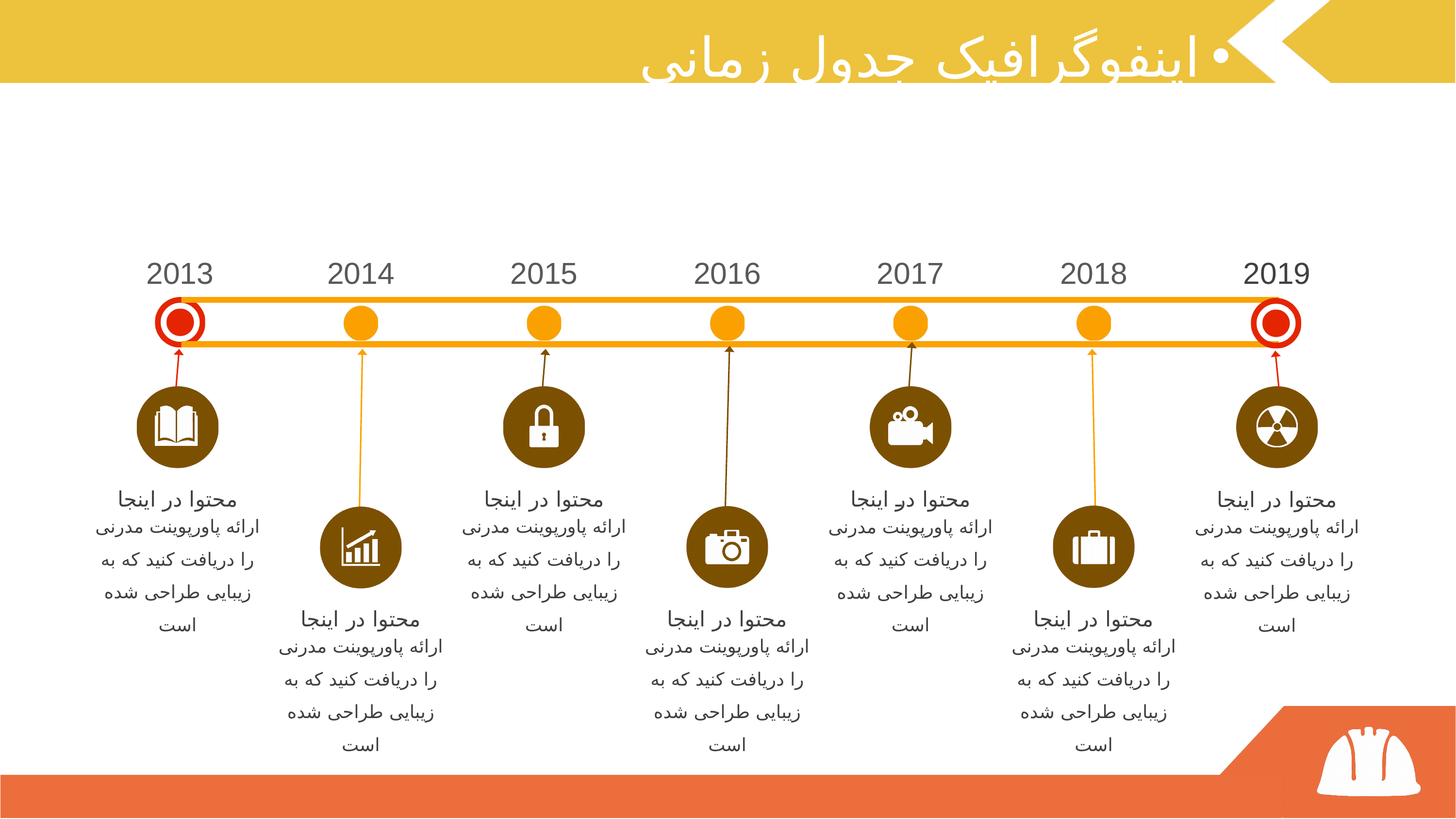

اینفوگرافیک جدول زمانی
2013
2014
2015
2016
2017
2018
2019

محتوا در اینجا
محتوا در اینجا
محتوا در اینجا
محتوا در اینجا
ارائه پاورپوینت مدرنی را دریافت کنید که به زیبایی طراحی شده است
ارائه پاورپوینت مدرنی را دریافت کنید که به زیبایی طراحی شده است
ارائه پاورپوینت مدرنی را دریافت کنید که به زیبایی طراحی شده است
ارائه پاورپوینت مدرنی را دریافت کنید که به زیبایی طراحی شده است

محتوا در اینجا
محتوا در اینجا
محتوا در اینجا
ارائه پاورپوینت مدرنی را دریافت کنید که به زیبایی طراحی شده است
ارائه پاورپوینت مدرنی را دریافت کنید که به زیبایی طراحی شده است
ارائه پاورپوینت مدرنی را دریافت کنید که به زیبایی طراحی شده است